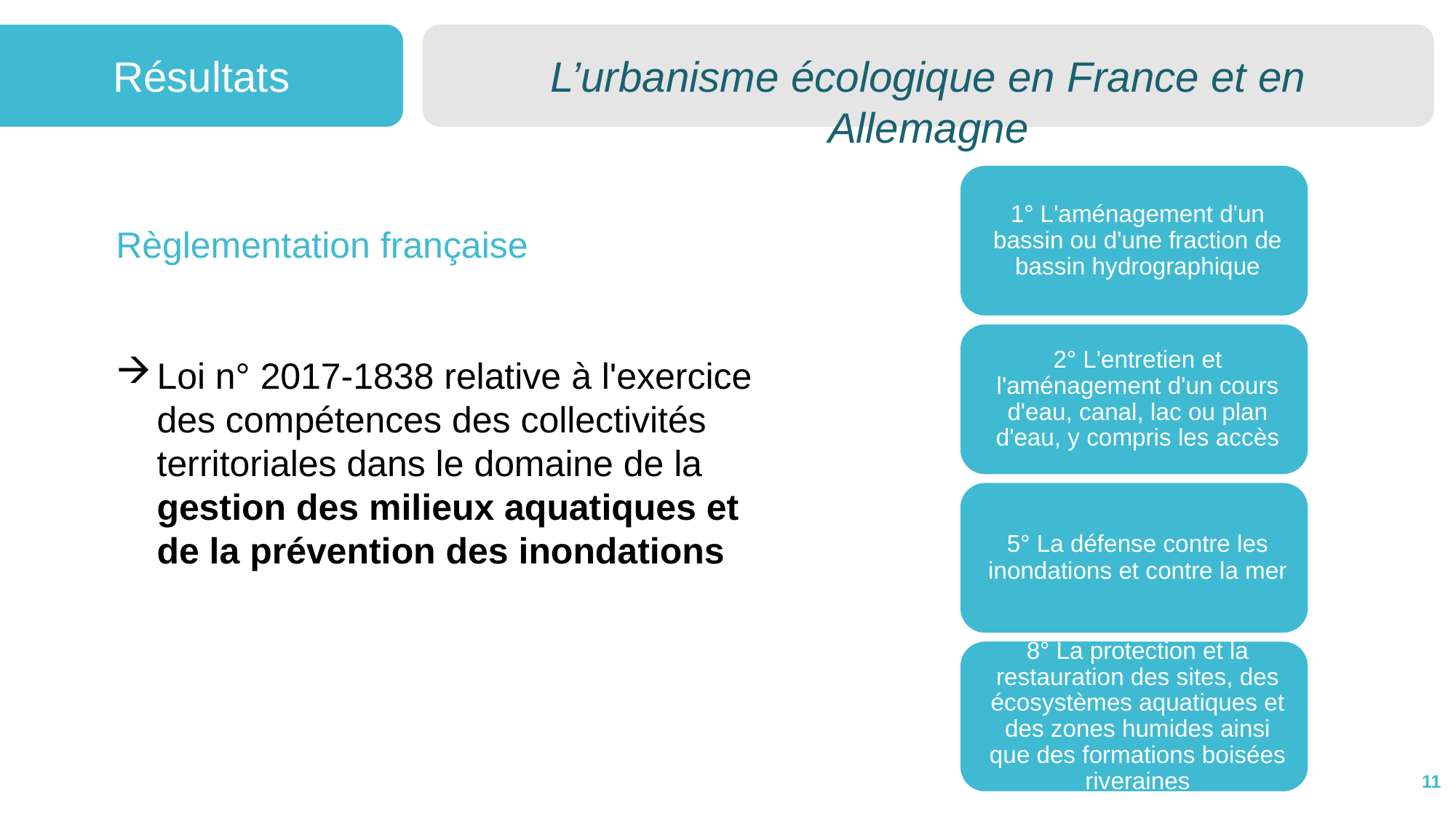

Résultats
L’urbanisme écologique en France et en Allemagne
1° L'aménagement d'un bassin ou d'une fraction de bassin hydrographique
2° L'entretien et l'aménagement d'un cours d'eau, canal, lac ou plan d'eau, y compris les accès
5° La défense contre les inondations et contre la mer
8° La protection et la restauration des sites, des écosystèmes aquatiques et des zones humides ainsi que des formations boisées riveraines
Règlementation française

Loi n° 2017-1838 relative à l'exercice des compétences des collectivités territoriales dans le domaine de la gestion des milieux aquatiques et de la prévention des inondations

11